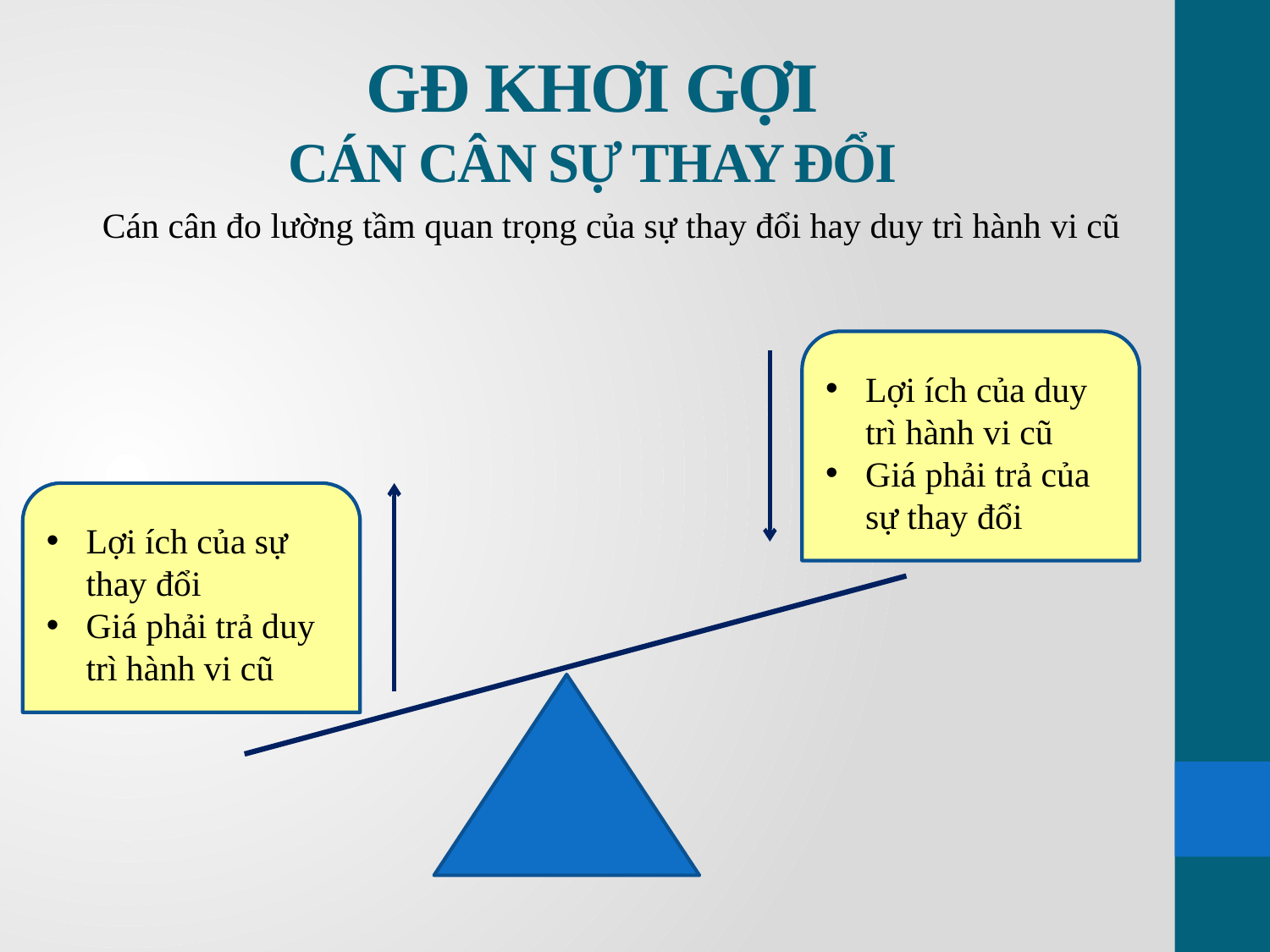

# GĐ KHƠI GỢI CÁN CÂN SỰ THAY ĐỔI
Cán cân đo lường tầm quan trọng của sự thay đổi hay duy trì hành vi cũ
Lợi ích của duy trì hành vi cũ
Giá phải trả của sự thay đổi
Lợi ích của sự thay đổi
Giá phải trả duy trì hành vi cũ